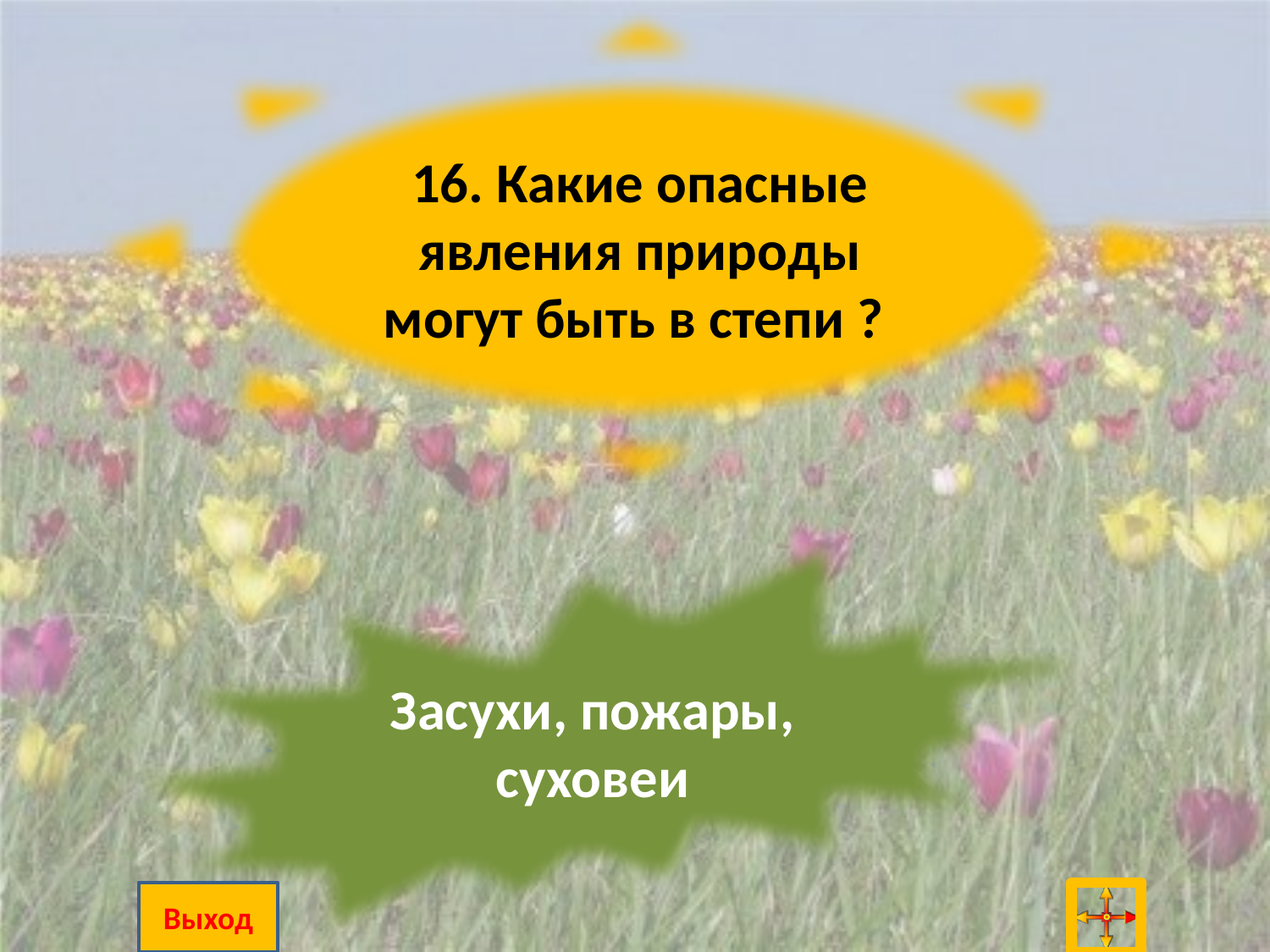

16. Какие опасные явления природы могут быть в степи ?
Засухи, пожары, суховеи
Выход